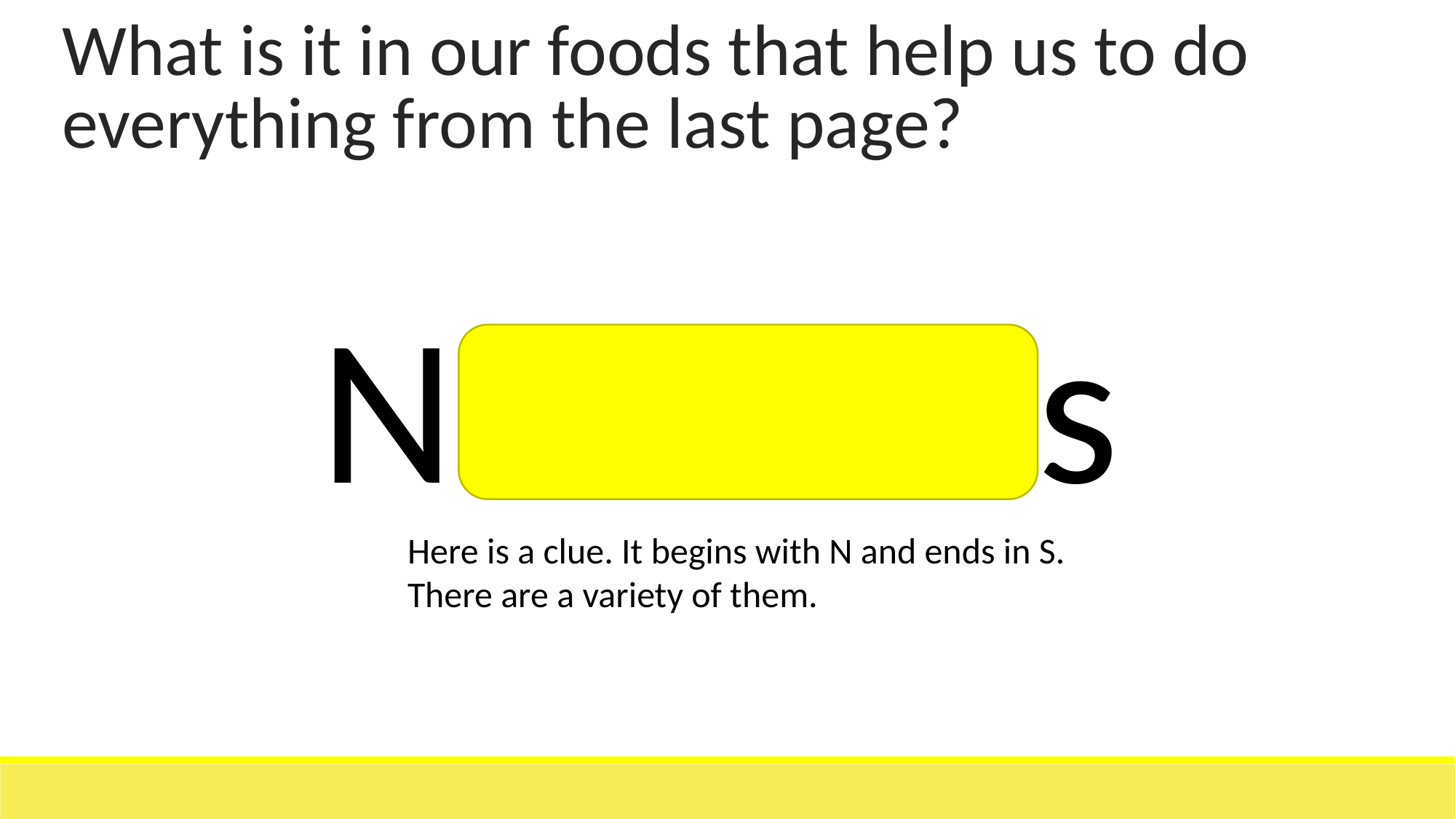

| What is it in our foods that help us to do everything from the last page? |
| --- |
Nutrients

Here is a clue. It begins with N and ends in S.
There are a variety of them.